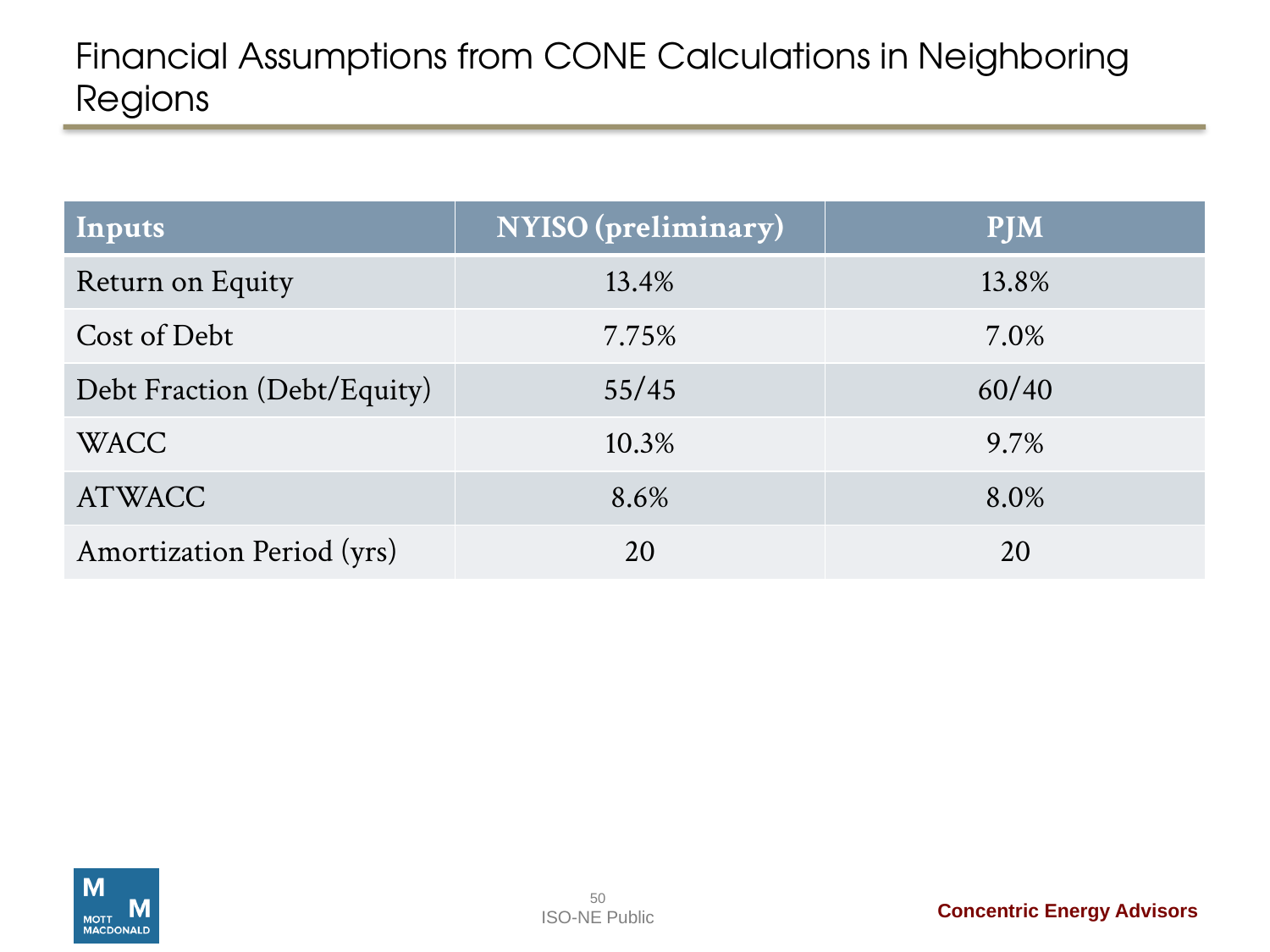

# Financial Assumptions from CONE Calculations in Neighboring Regions
| Inputs | NYISO (preliminary) | PJM |
| --- | --- | --- |
| Return on Equity | 13.4% | 13.8% |
| Cost of Debt | 7.75% | 7.0% |
| Debt Fraction (Debt/Equity) | 55/45 | 60/40 |
| WACC | 10.3% | 9.7% |
| ATWACC | 8.6% | 8.0% |
| Amortization Period (yrs) | 20 | 20 |